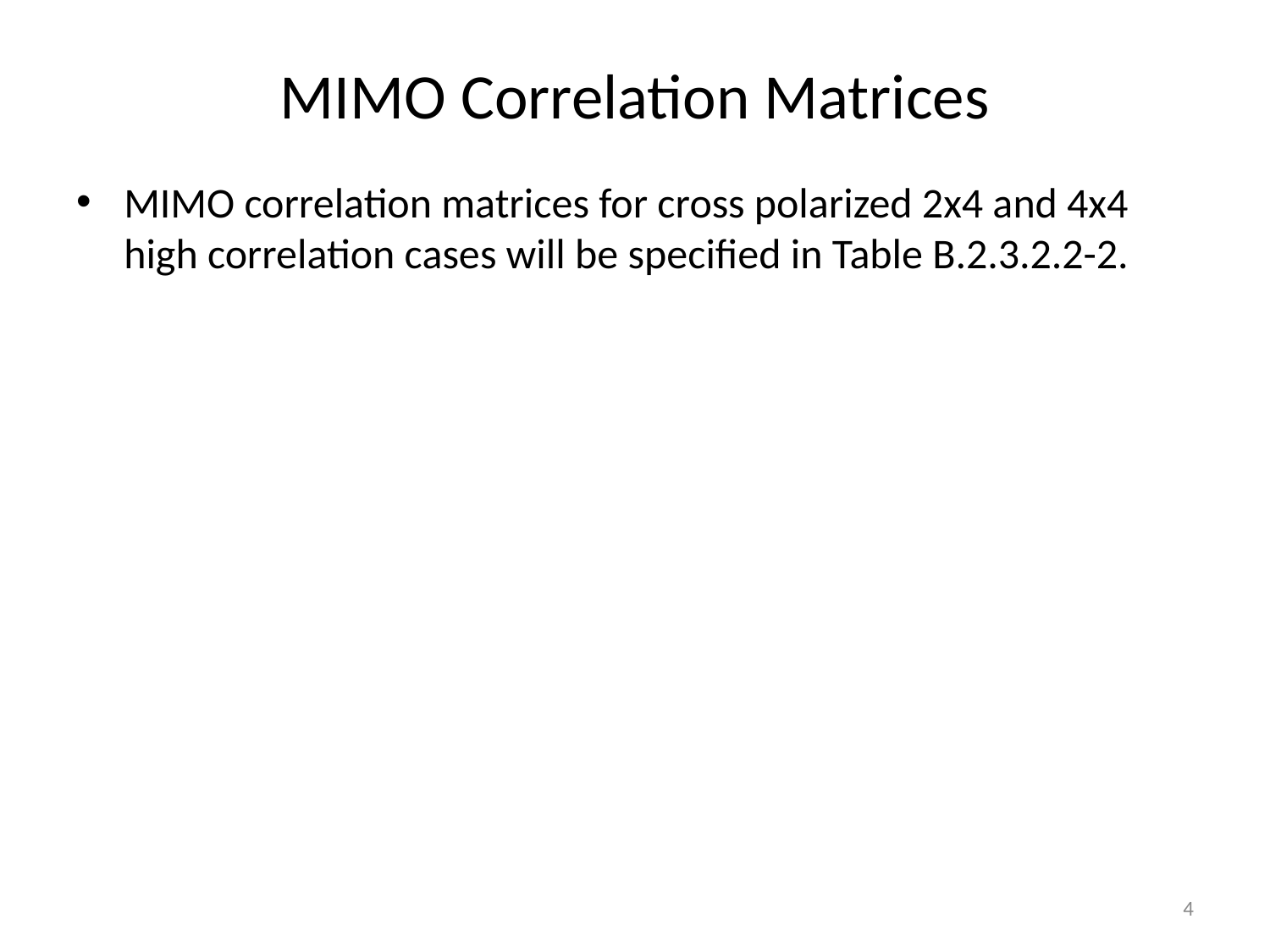

# MIMO Correlation Matrices
MIMO correlation matrices for cross polarized 2x4 and 4x4 high correlation cases will be specified in Table B.2.3.2.2-2.
4